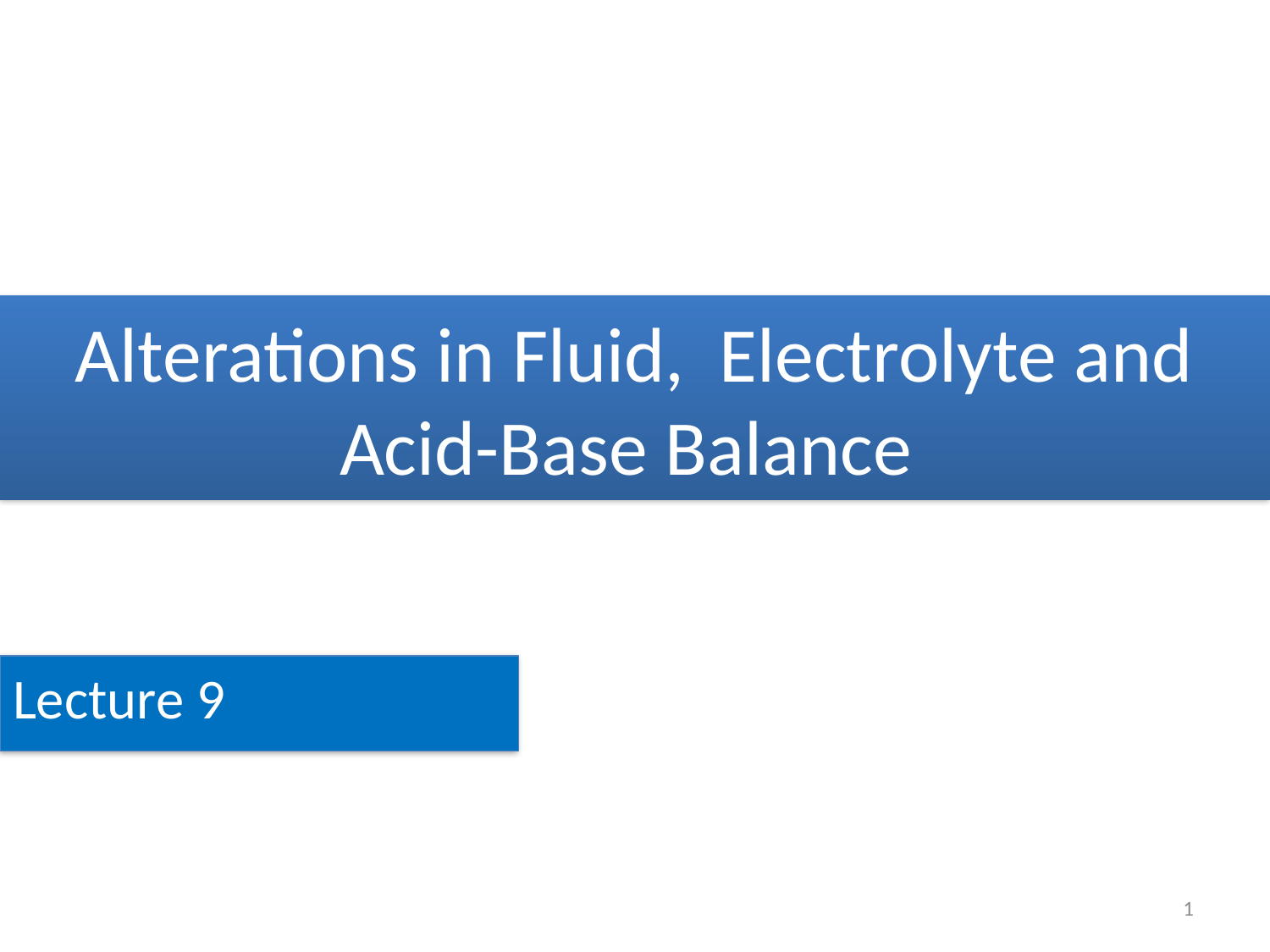

# Alterations in Fluid,  Electrolyte and Acid-Base Balance
Lecture 9
1